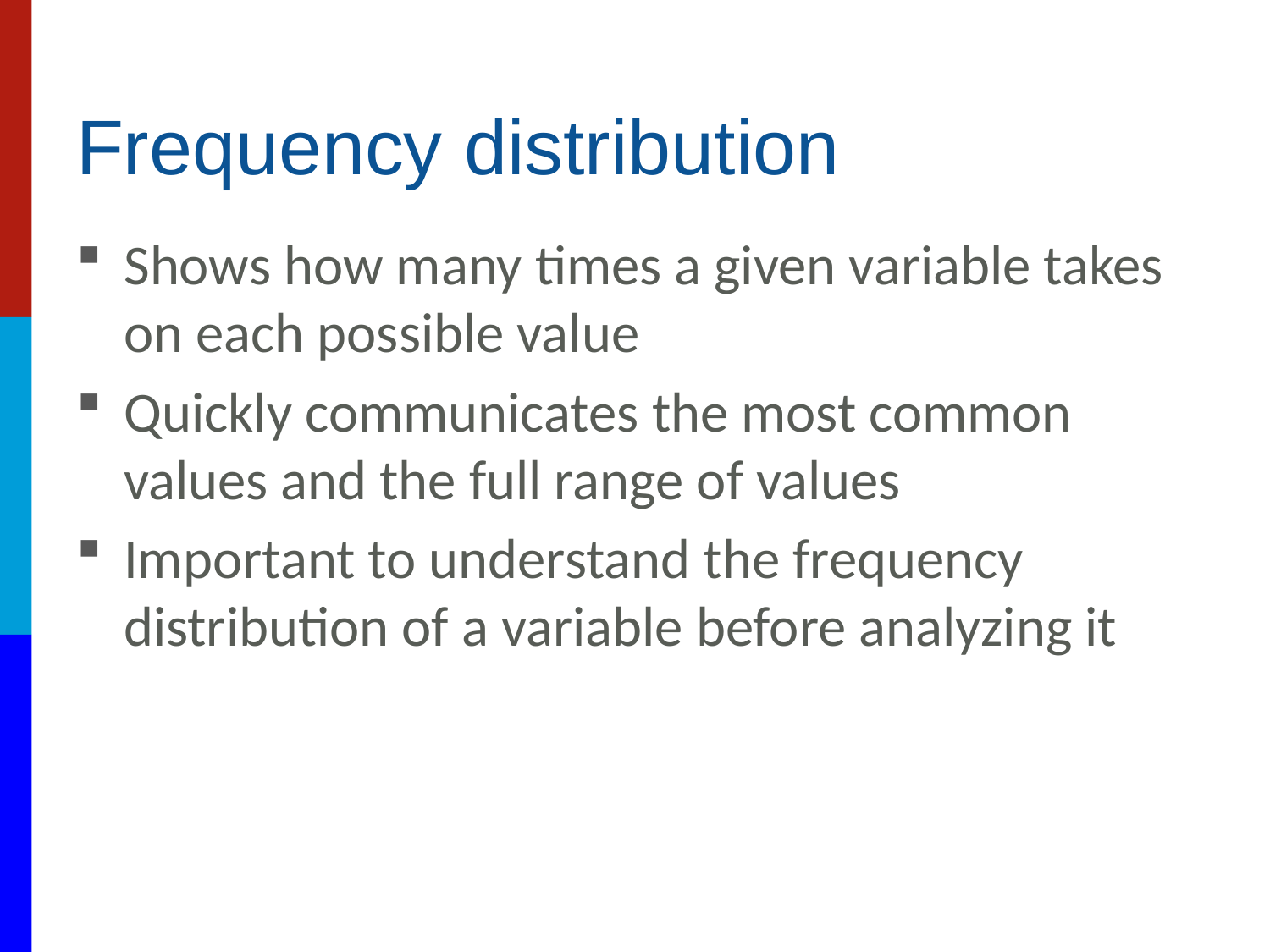

# Frequency distribution
Shows how many times a given variable takes on each possible value
Quickly communicates the most common values and the full range of values
Important to understand the frequency distribution of a variable before analyzing it